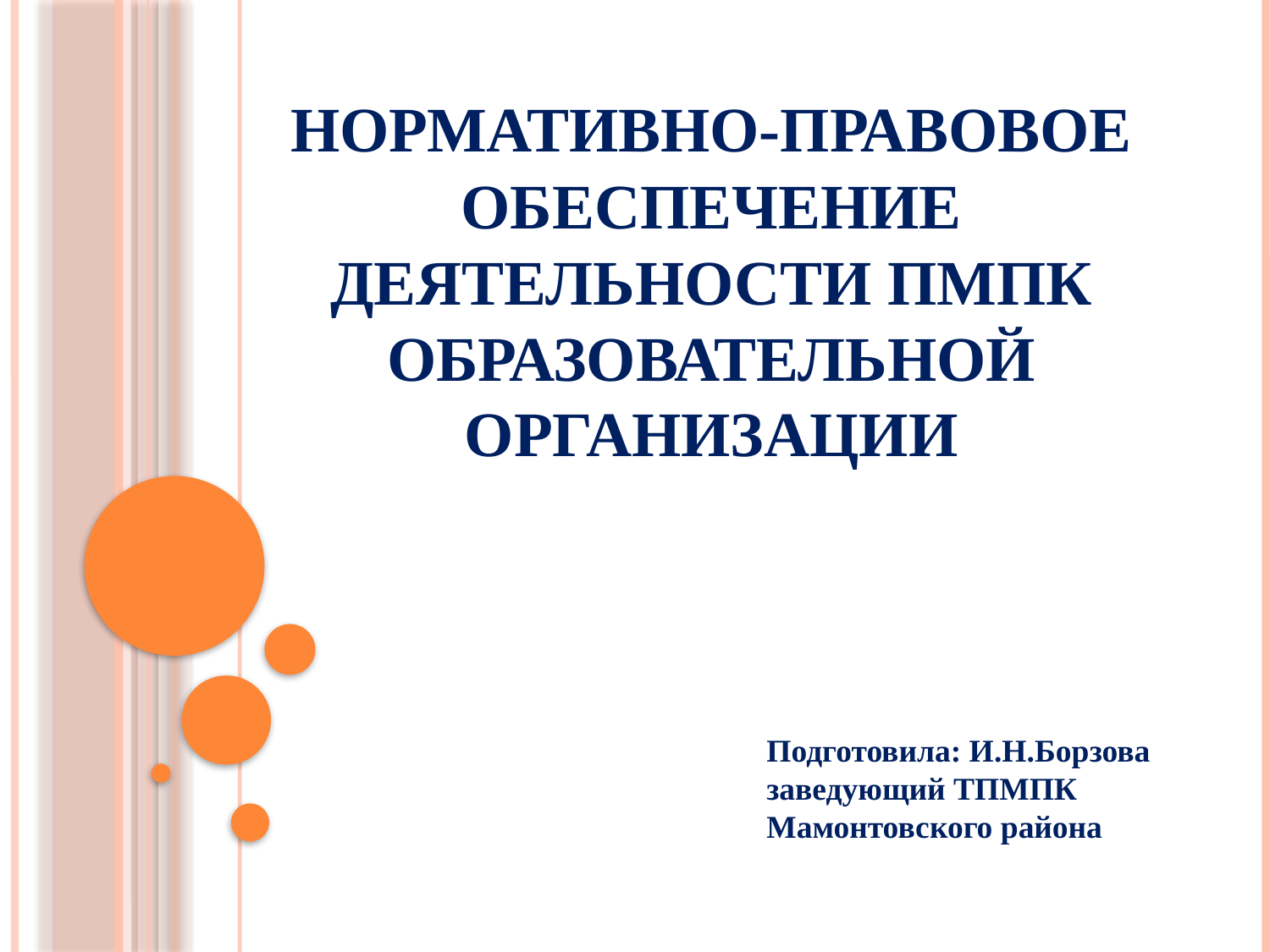

# Нормативно-правовое обеспечение деятельности ПМПк образовательной организации
Подготовила: И.Н.Борзова заведующий ТПМПК Мамонтовского района